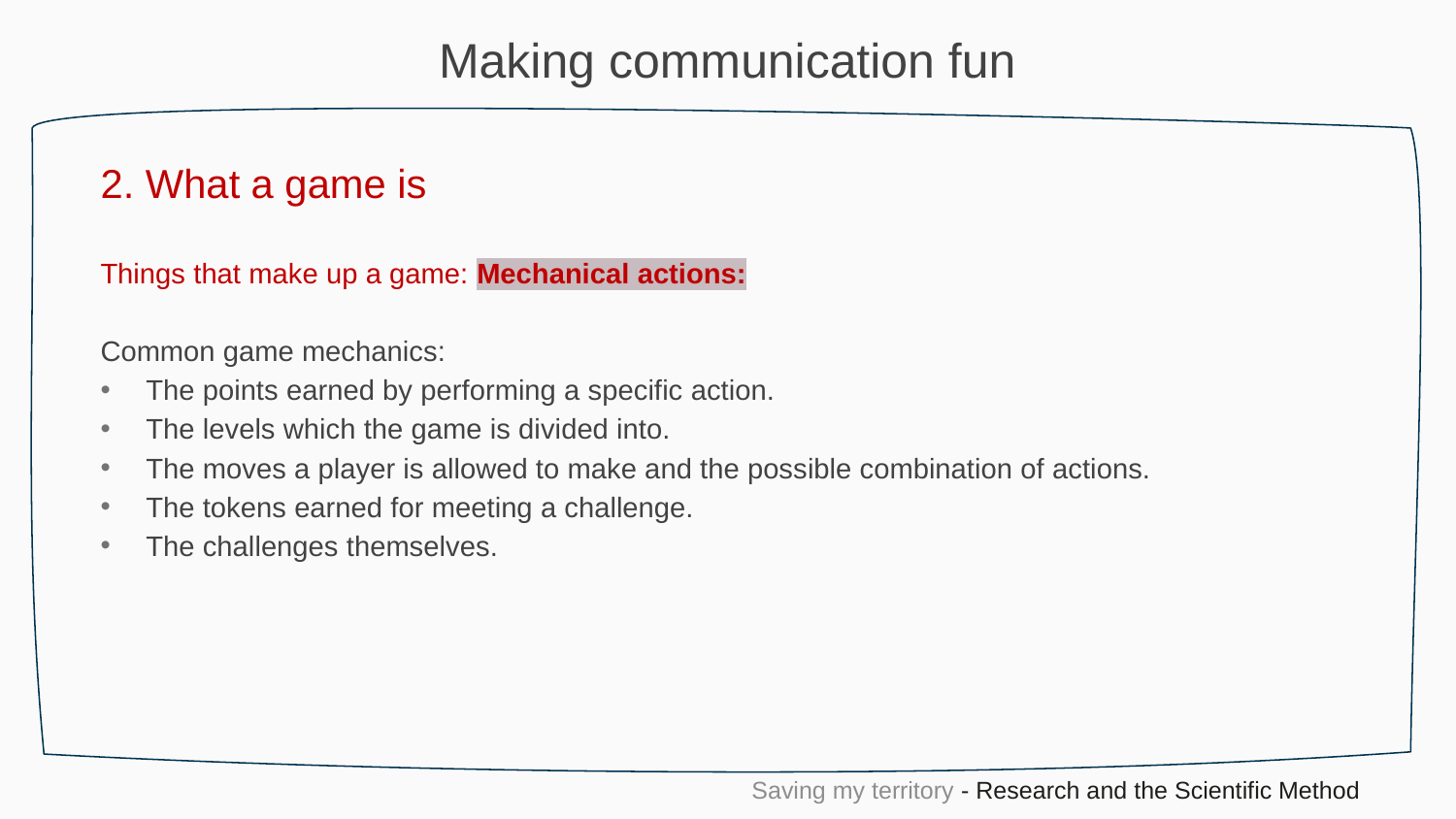

Making communication fun

2. What a game is
Things that make up a game: Mechanical actions:

Common game mechanics:
The points earned by performing a specific action.
The levels which the game is divided into.
The moves a player is allowed to make and the possible combination of actions.
The tokens earned for meeting a challenge.
The challenges themselves.

Saving my territory - Research and the Scientific Method